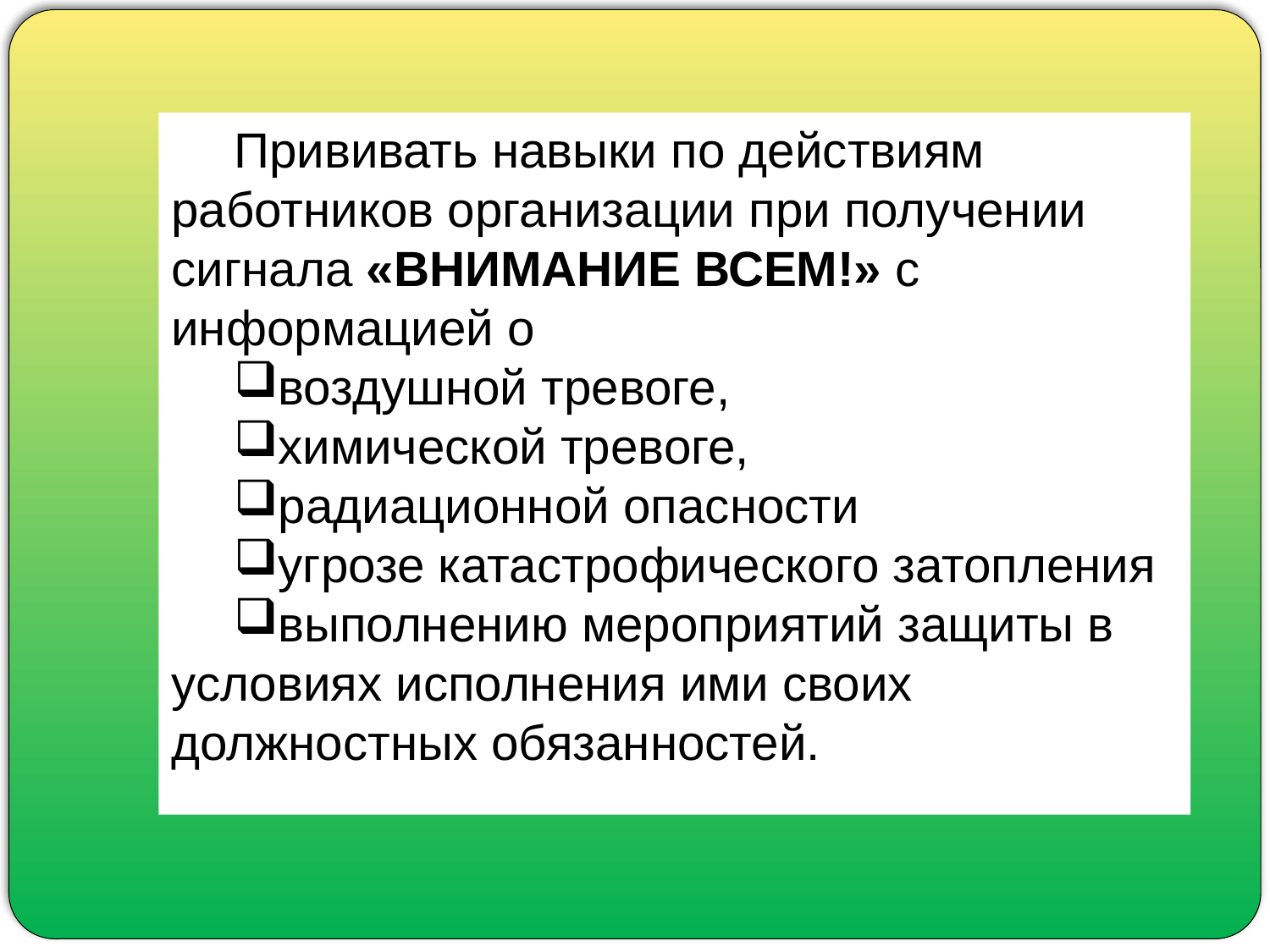

Прививать навыки по действиям работников организации при получении сигнала «ВНИМАНИЕ ВСЕМ!» с информацией о
воздушной тревоге,
химической тревоге,
радиационной опасности
угрозе катастрофического затопления
выполнению мероприятий защиты в условиях исполнения ими своих должностных обязанностей.